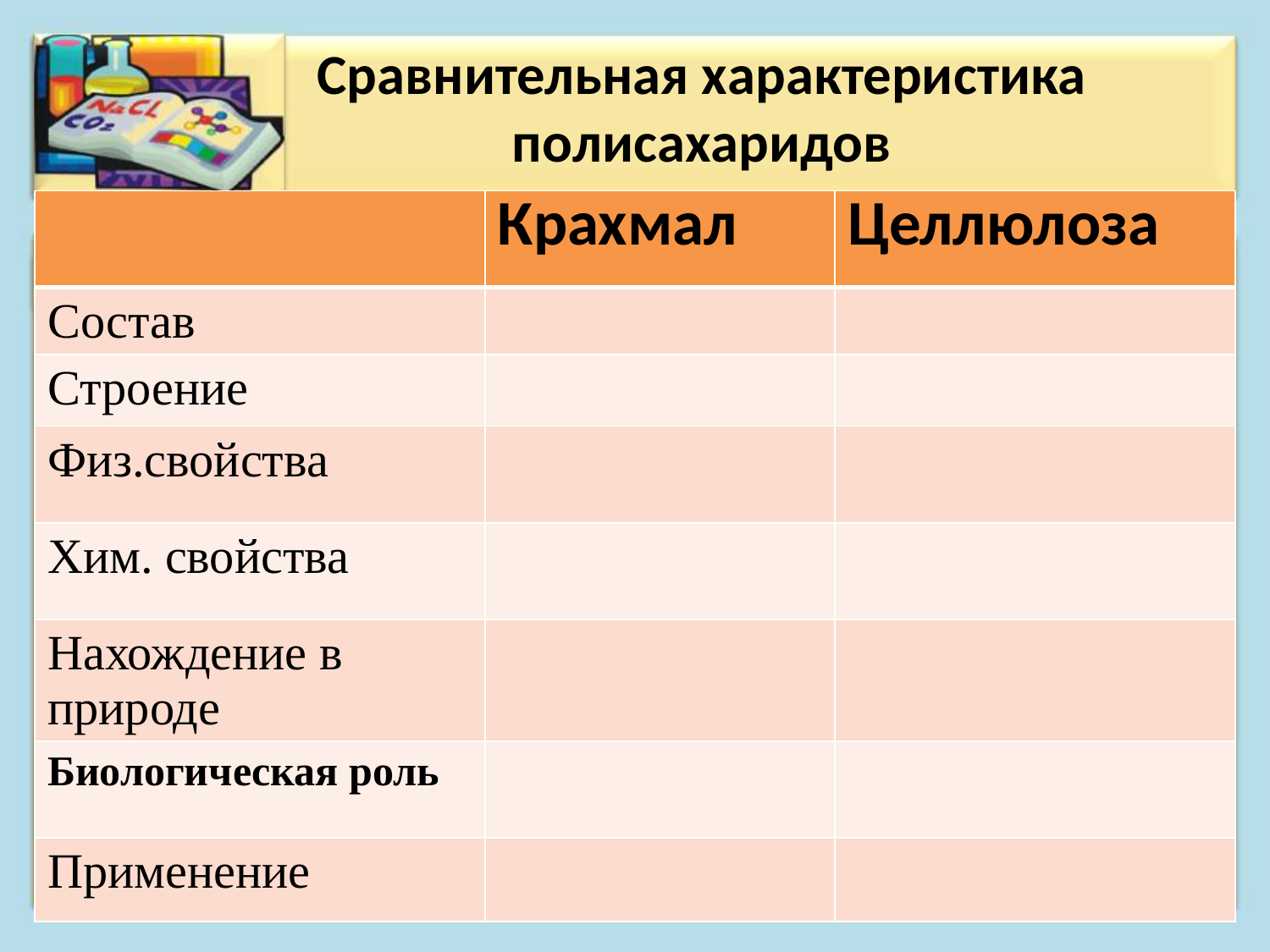

# Сравнительная характеристика полисахаридов
|  | Крахмал | Целлюлоза |
| --- | --- | --- |
| Состав |  |  |
| Строение |  |  |
| Физ.свойства |  |  |
| Хим. свойства |  |  |
| Нахождение в природе |  |  |
| Биологическая роль |  |  |
| Применение |  |  |